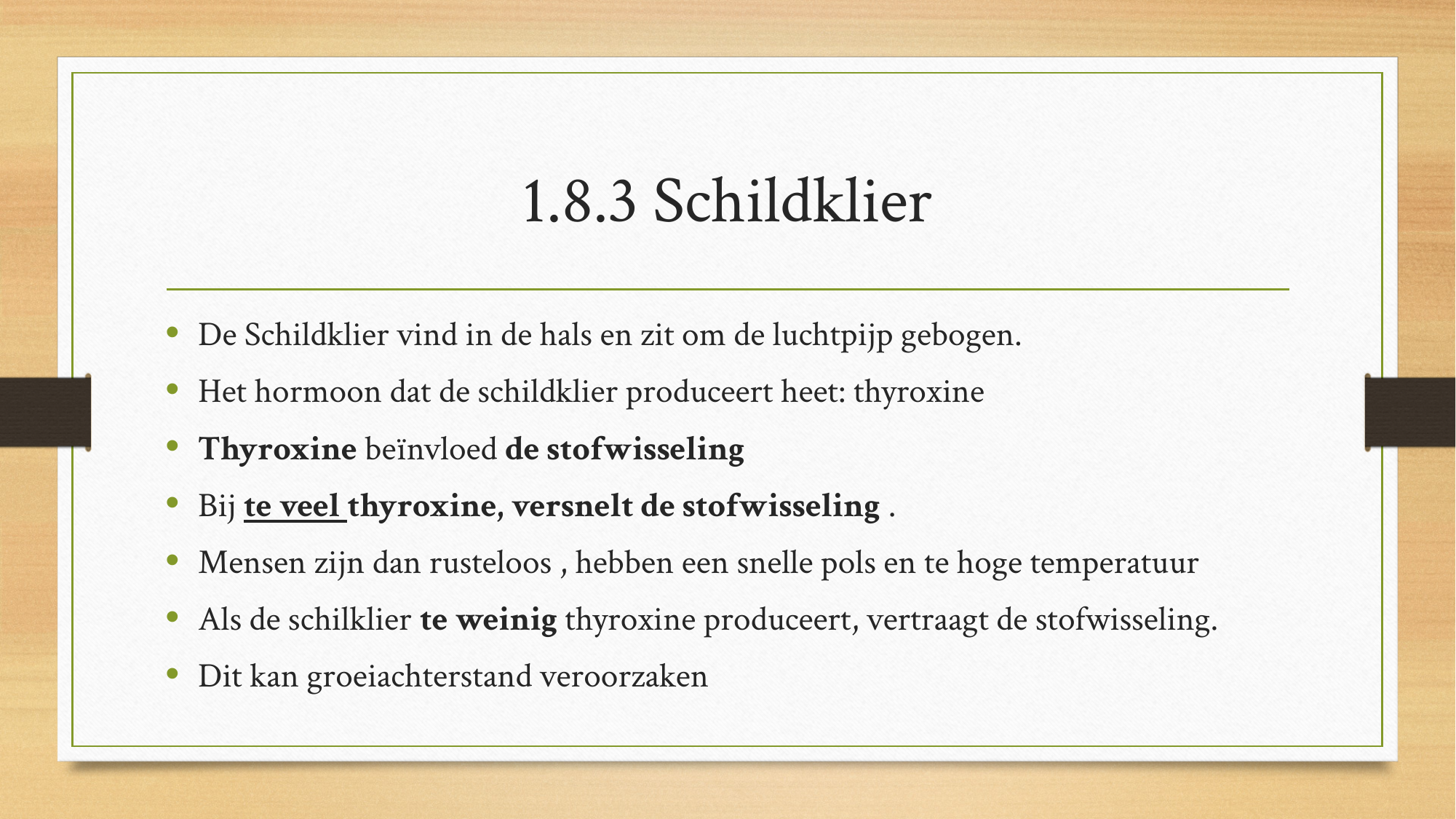

# 1.8.3 Schildklier
De Schildklier vind in de hals en zit om de luchtpijp gebogen.
Het hormoon dat de schildklier produceert heet: thyroxine
Thyroxine beïnvloed de stofwisseling
Bij te veel thyroxine, versnelt de stofwisseling .
Mensen zijn dan rusteloos , hebben een snelle pols en te hoge temperatuur
Als de schilklier te weinig thyroxine produceert, vertraagt de stofwisseling.
Dit kan groeiachterstand veroorzaken